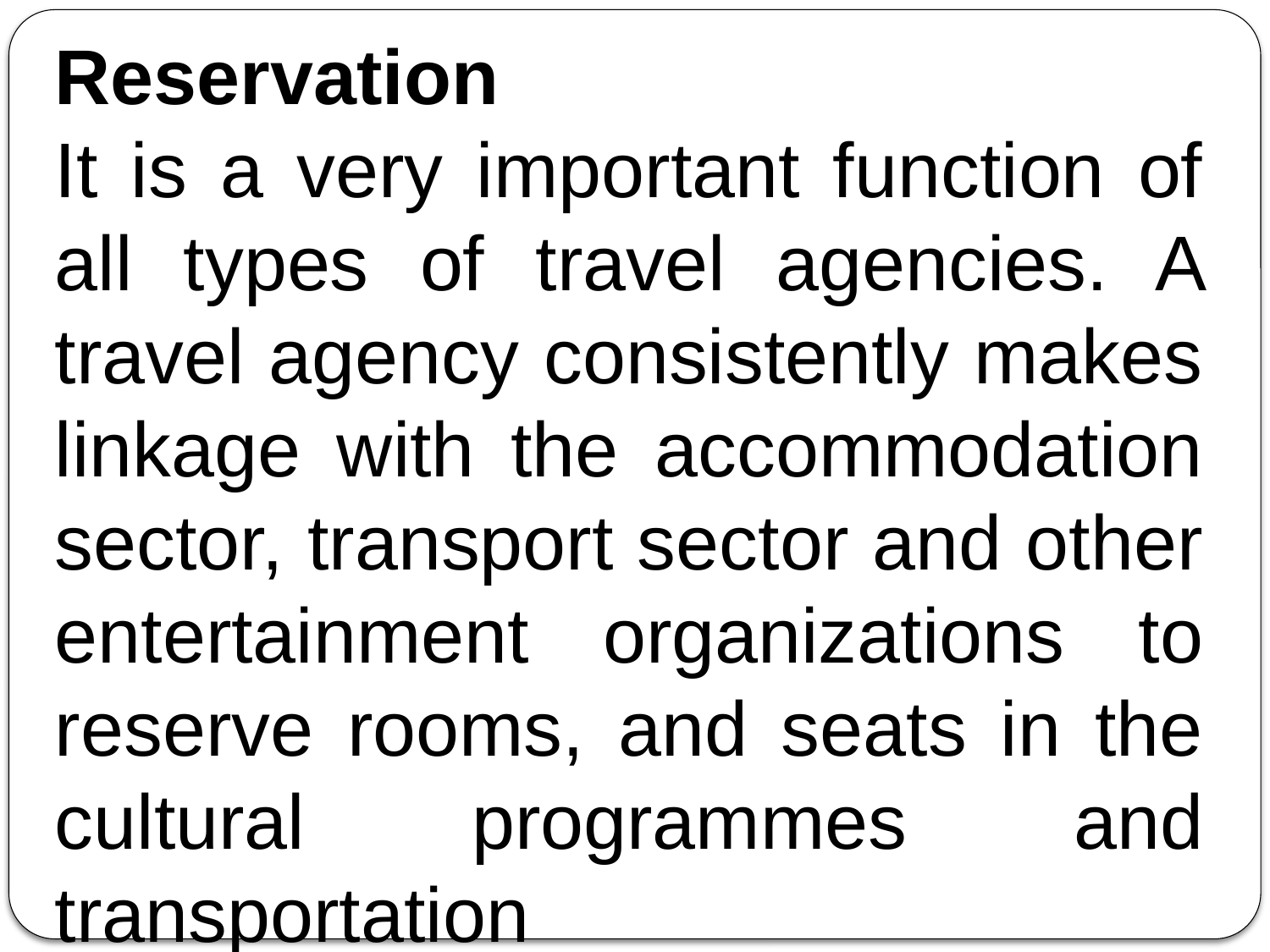

Reservation
It is a very important function of all types of travel agencies. A travel agency consistently makes linkage with the accommodation sector, transport sector and other entertainment organizations to reserve rooms, and seats in the cultural programmes and transportation